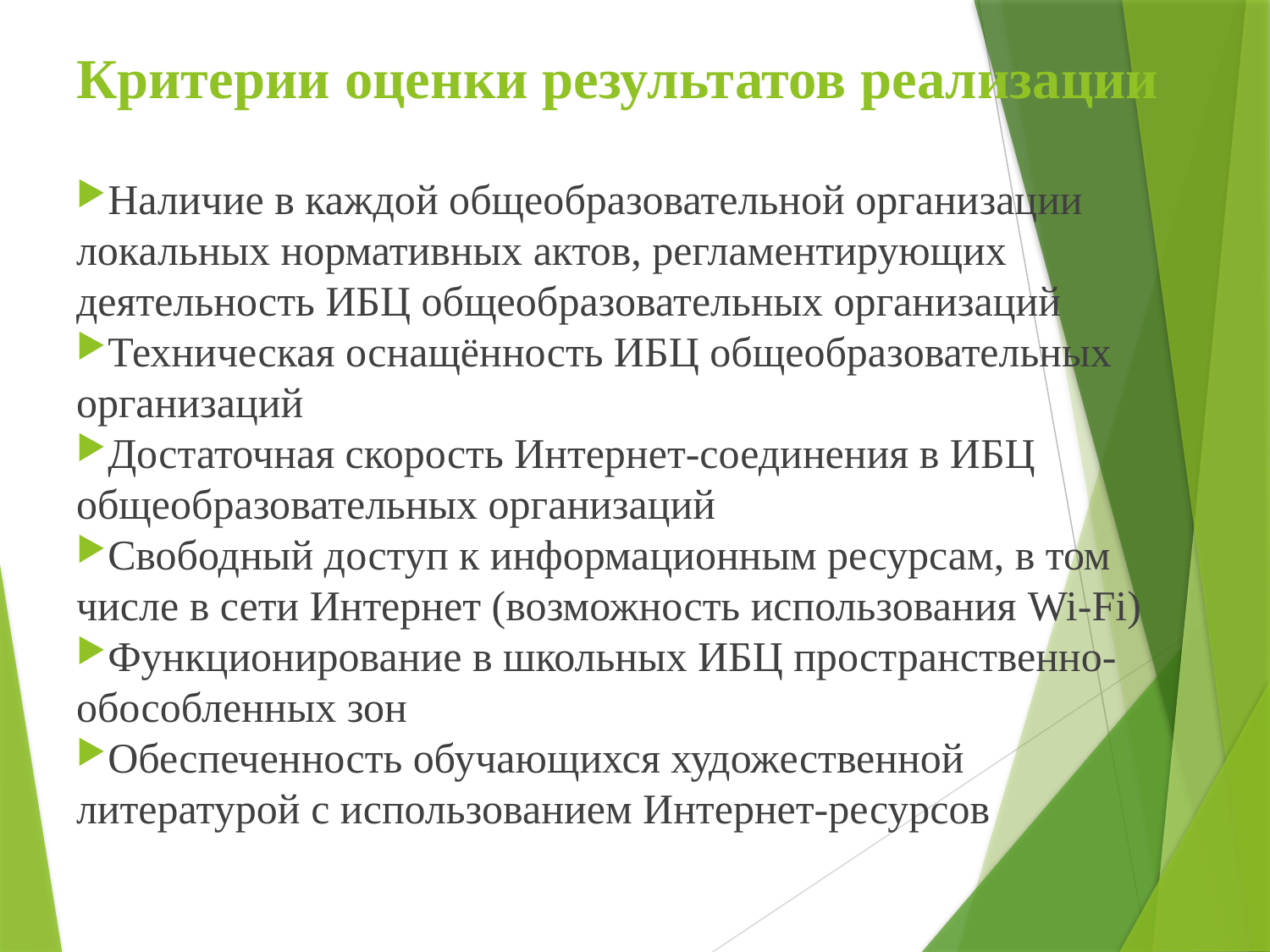

# Критерии оценки результатов реализации
Наличие в каждой общеобразовательной организации локальных нормативных актов, регламентирующих деятельность ИБЦ общеобразовательных организаций
Техническая оснащённость ИБЦ общеобразовательных организаций
Достаточная скорость Интернет-соединения в ИБЦ общеобразовательных организаций
Свободный доступ к информационным ресурсам, в том числе в сети Интернет (возможность использования Wi-Fi)
Функционирование в школьных ИБЦ пространственно-обособленных зон
Обеспеченность обучающихся художественной литературой с использованием Интернет-ресурсов